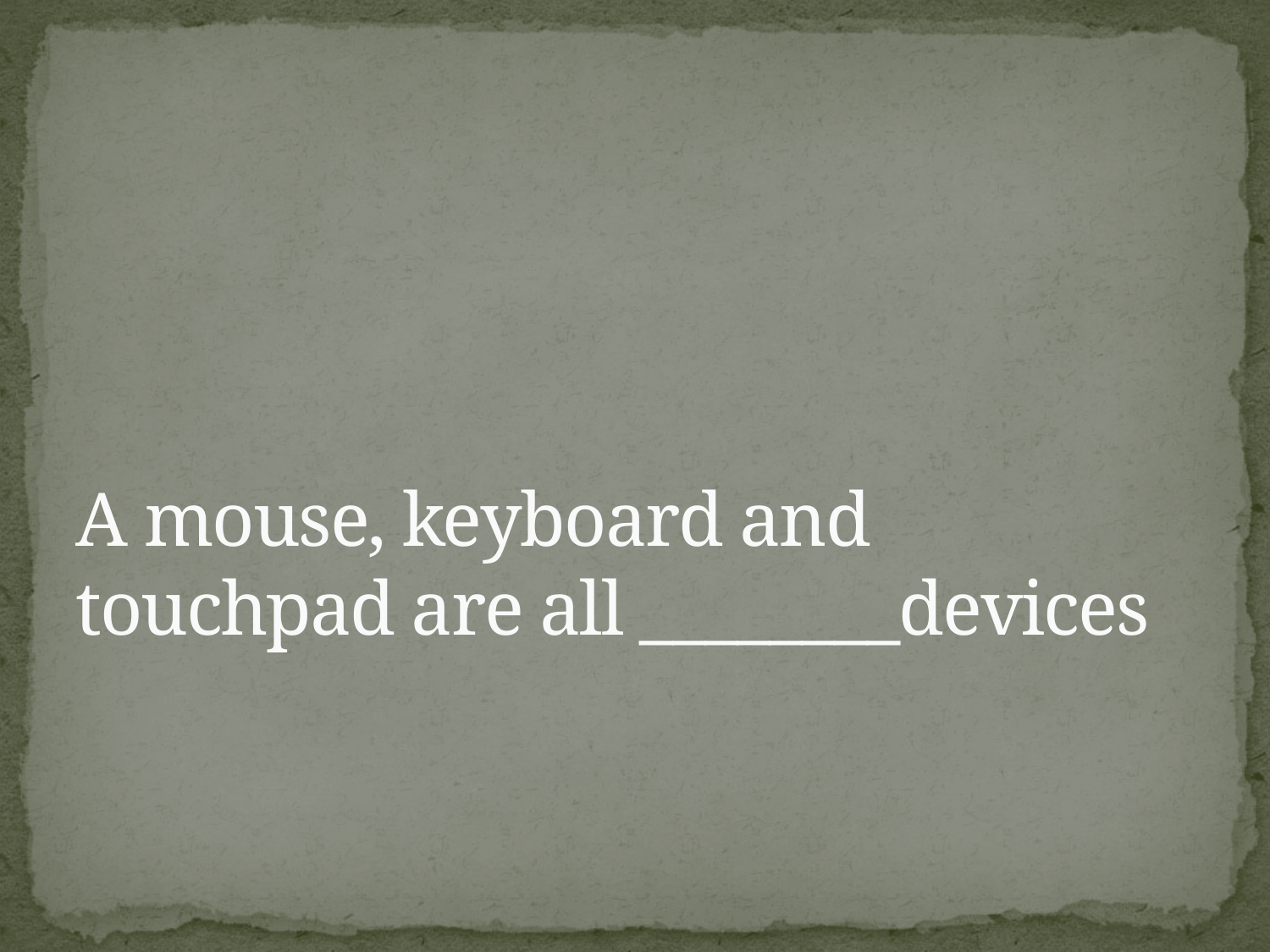

# A mouse, keyboard and touchpad are all ________devices